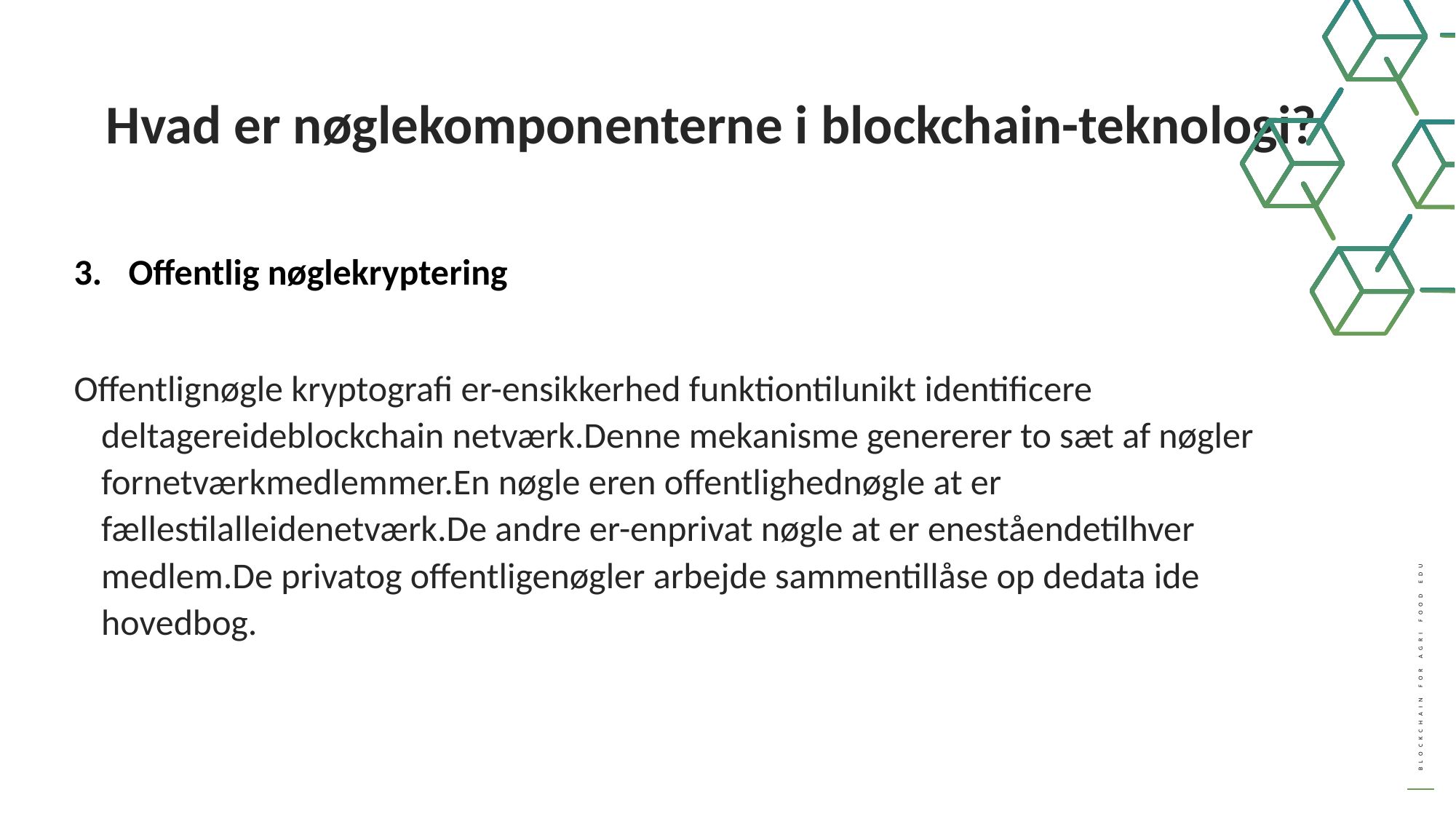

Hvad er nøglekomponenterne i blockchain-teknologi?
Offentlig nøglekryptering

Offentlignøgle kryptografi er-ensikkerhed funktiontilunikt identificere deltagereideblockchain netværk.Denne mekanisme genererer to sæt af nøgler fornetværkmedlemmer.En nøgle eren offentlighednøgle at er fællestilalleidenetværk.De andre er-enprivat nøgle at er eneståendetilhver medlem.De privatog offentligenøgler arbejde sammentillåse op dedata ide hovedbog.